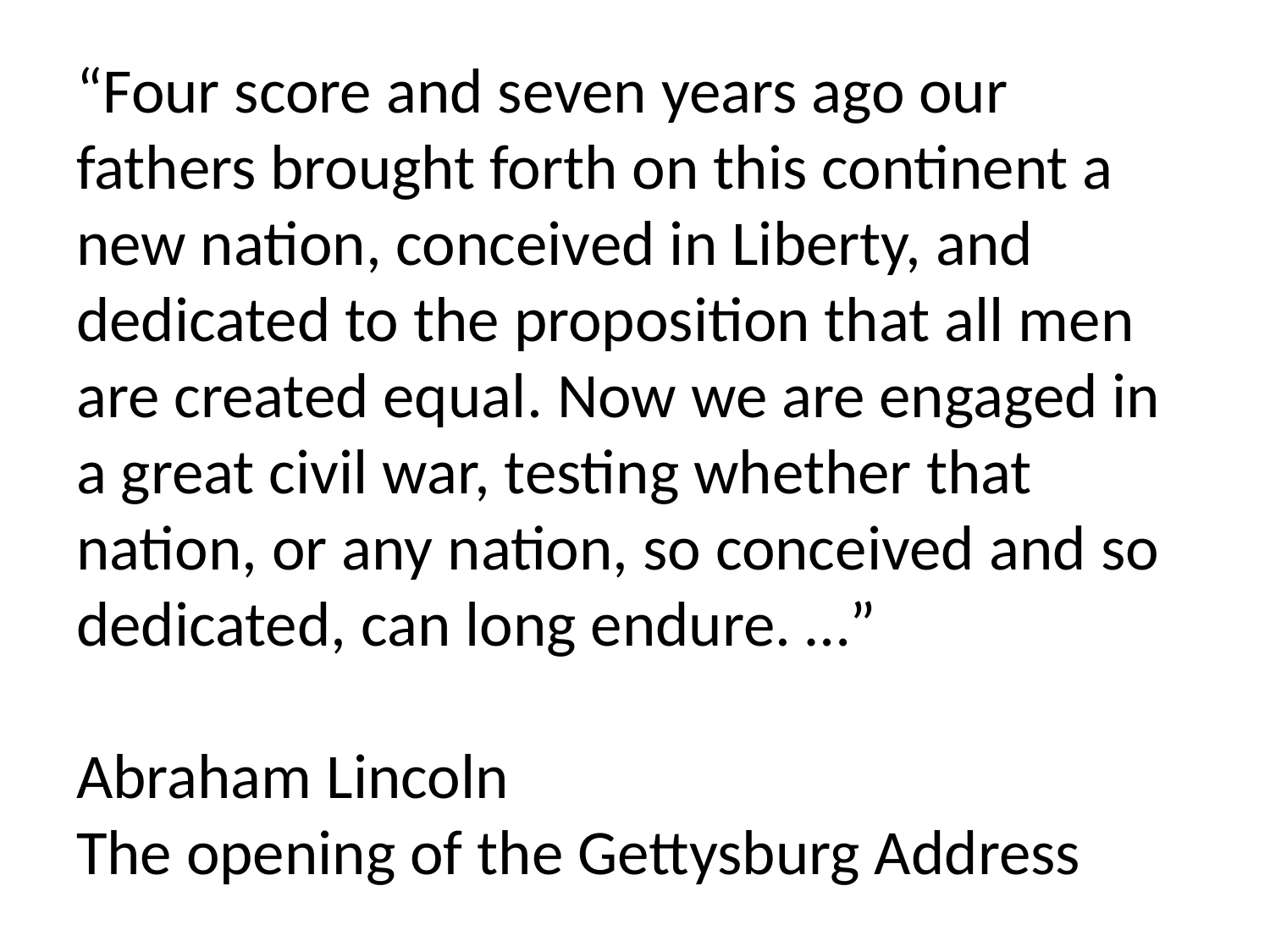

# “Four score and seven years ago our fathers brought forth on this continent a new nation, conceived in Liberty, and dedicated to the proposition that all men are created equal. Now we are engaged in a great civil war, testing whether that nation, or any nation, so conceived and so dedicated, can long endure. …” Abraham Lincoln The opening of the Gettysburg Address